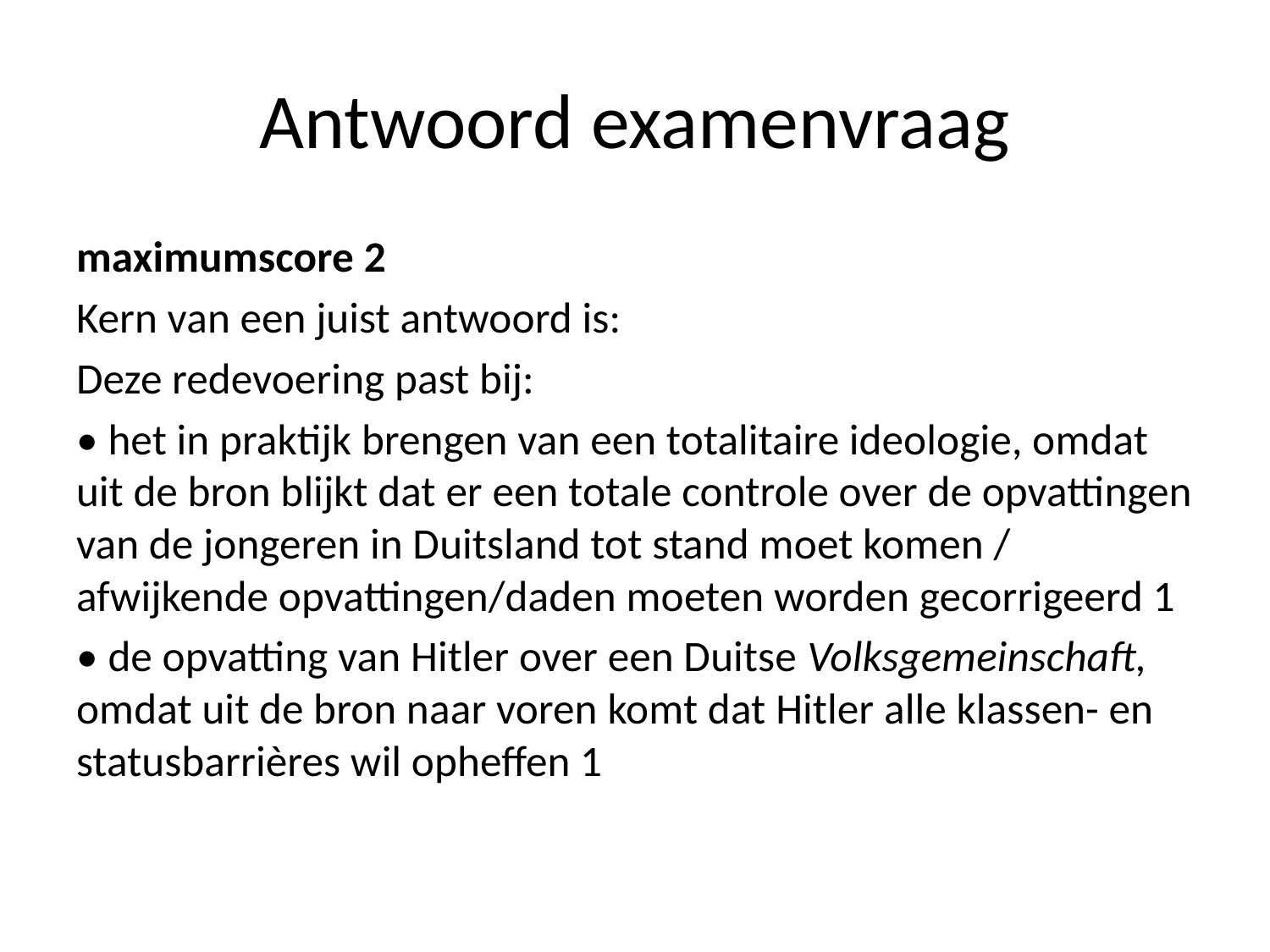

# Antwoord examenvraag
maximumscore 2
Kern van een juist antwoord is:
Deze redevoering past bij:
• het in praktijk brengen van een totalitaire ideologie, omdat uit de bron blijkt dat er een totale controle over de opvattingen van de jongeren in Duitsland tot stand moet komen / afwijkende opvattingen/daden moeten worden gecorrigeerd 1
• de opvatting van Hitler over een Duitse Volksgemeinschaft, omdat uit de bron naar voren komt dat Hitler alle klassen- en statusbarrières wil opheffen 1